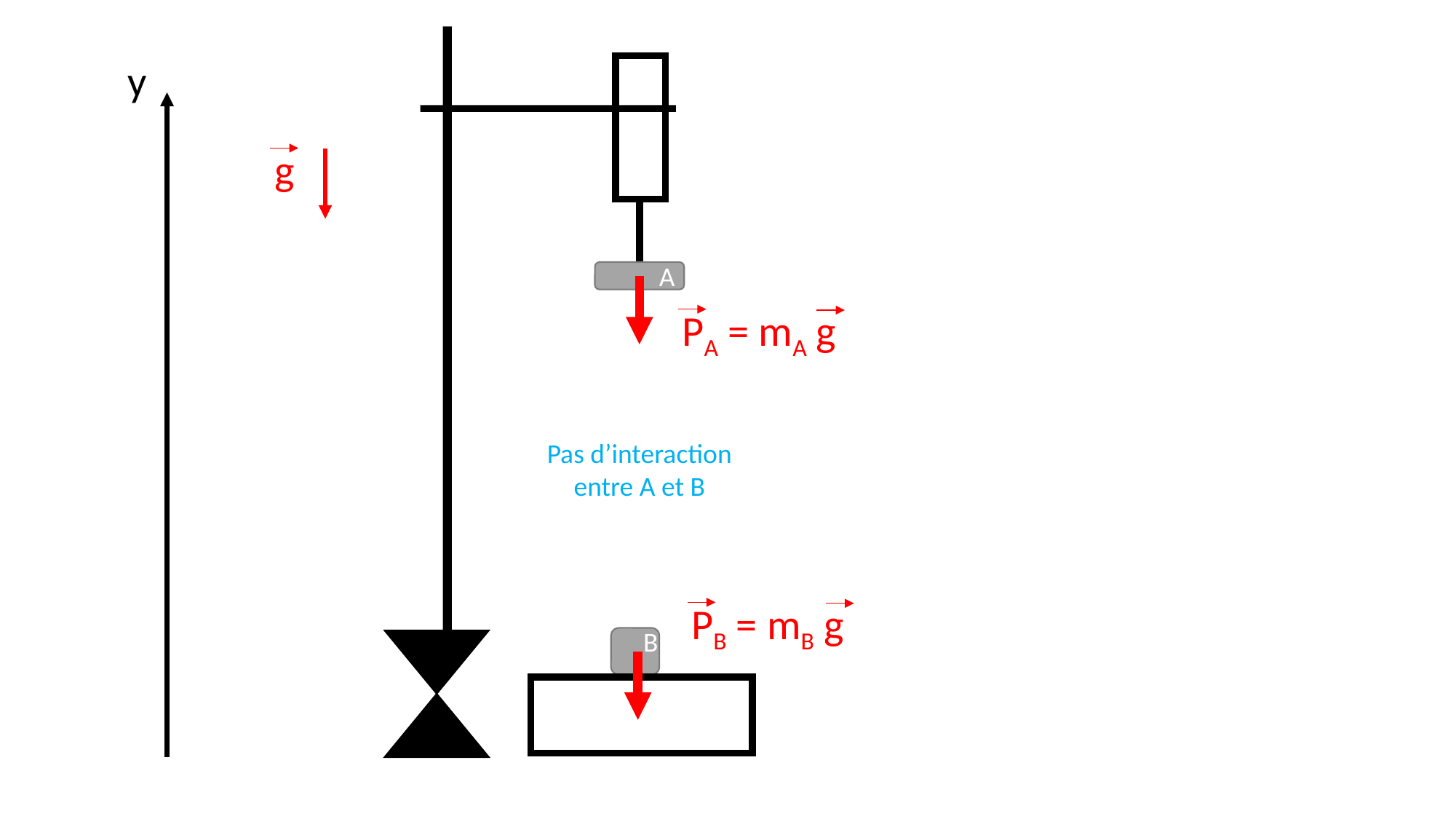

y

g
A

PA = mA g
Pas d’interaction entre A et B
B
PB = mB g
B